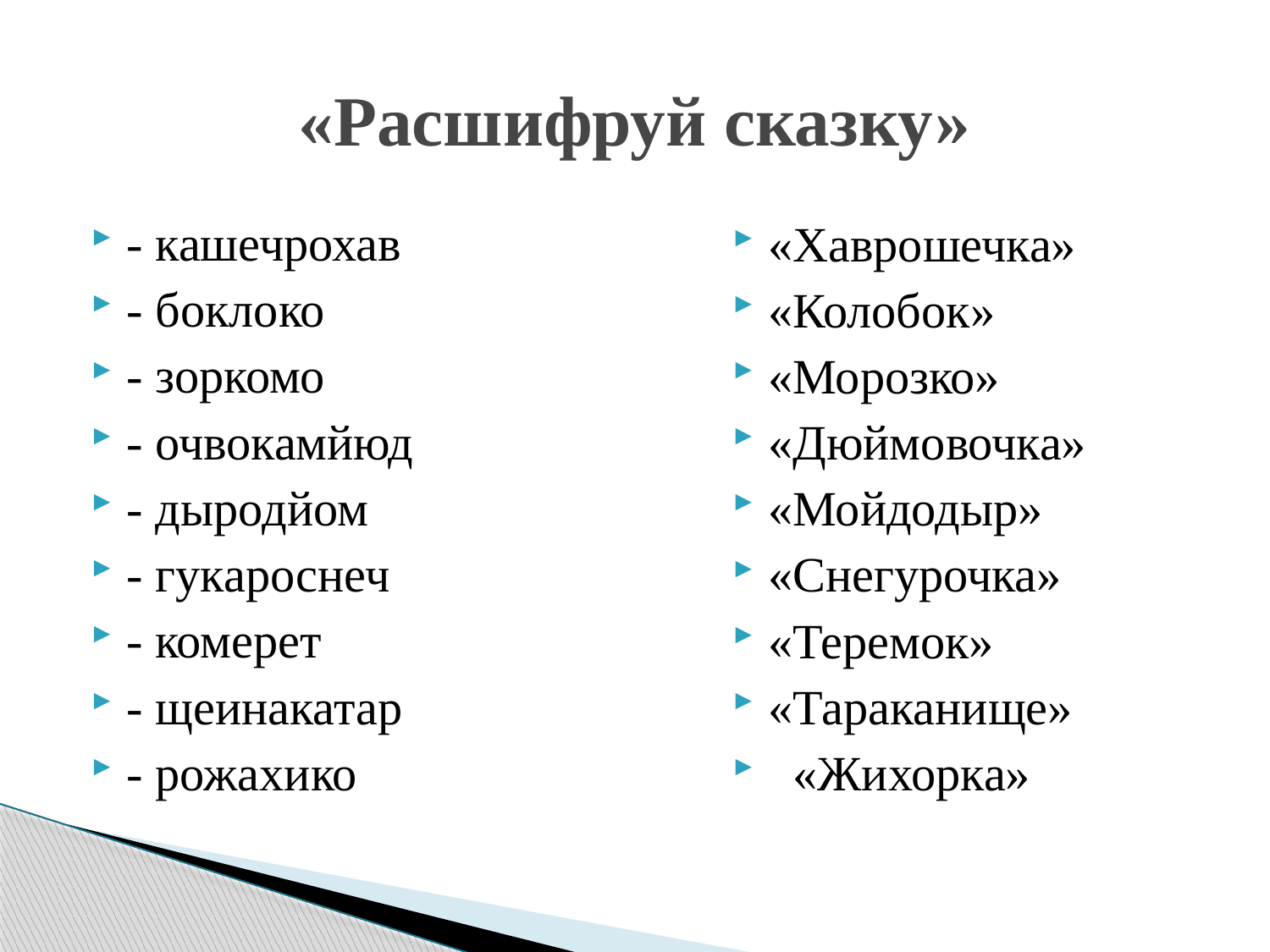

# «Расшифруй сказку»
- кашечрохав
- боклоко
- зоркомо
- очвокамйюд
- дыродйом
- гукароснеч
- комерет
- щеинакатар
- рожахико

«Хаврошечка»
«Колобок»
«Морозко»
«Дюймовочка»
«Мойдодыр»
«Снегурочка»
«Теремок»
«Тараканище»
  «Жихорка»